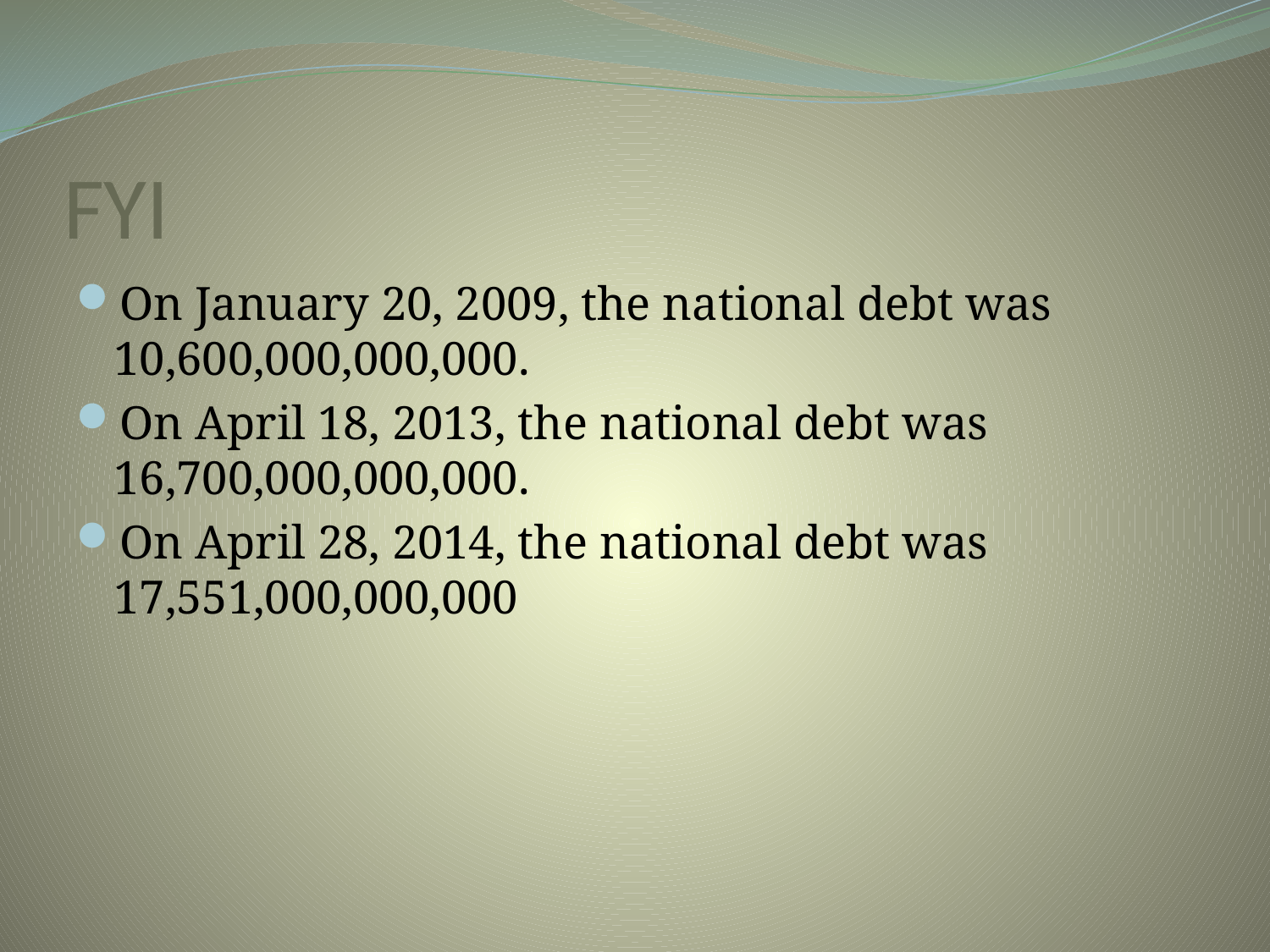

# FYI
On January 20, 2009, the national debt was 10,600,000,000,000.
On April 18, 2013, the national debt was 16,700,000,000,000.
On April 28, 2014, the national debt was 17,551,000,000,000